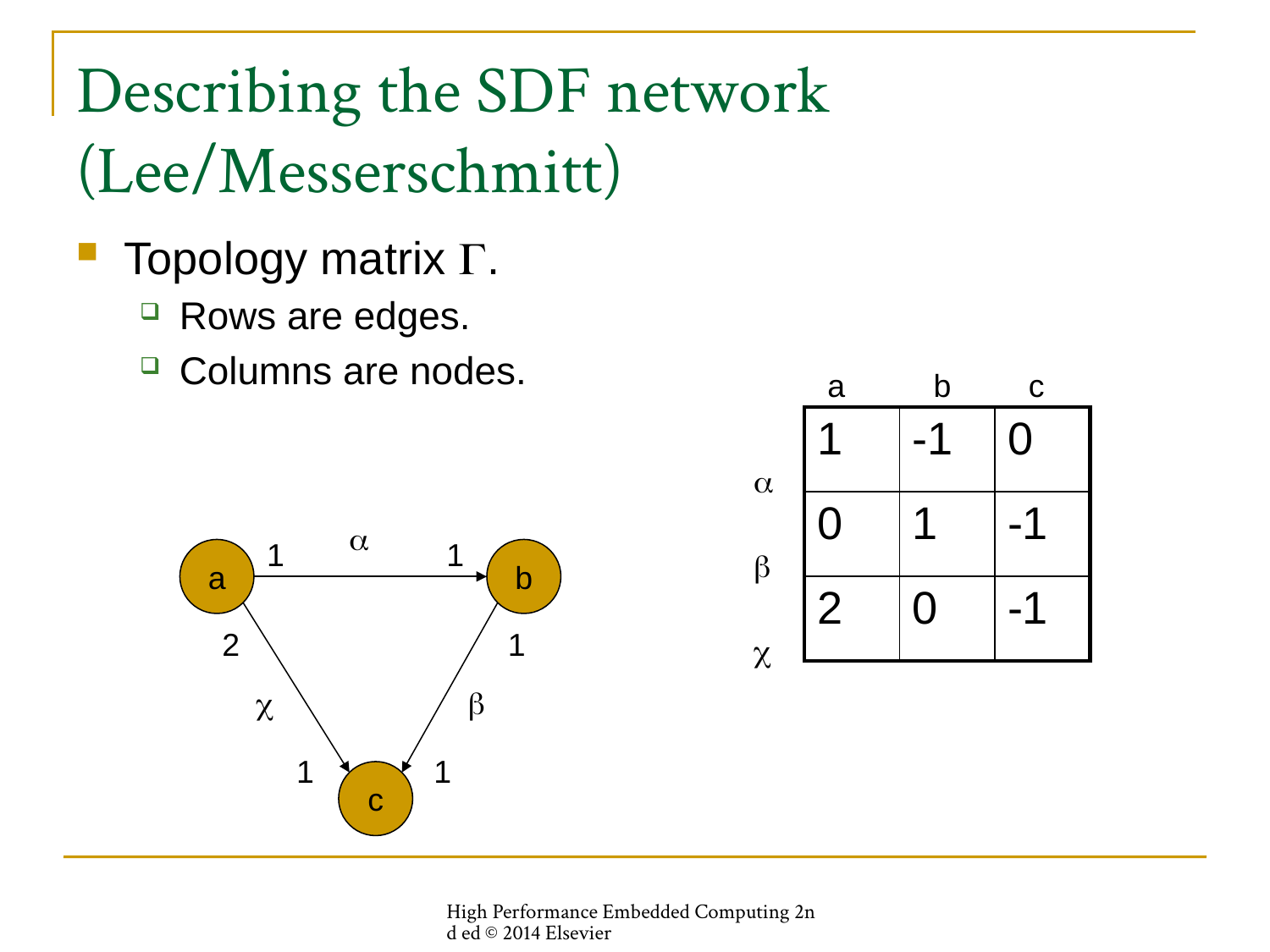

# Describing the SDF network (Lee/Messerschmitt)
Topology matrix Γ.
Rows are edges.
Columns are nodes.
a
b
c
| 1 | -1 | 0 |
| --- | --- | --- |
| 0 | 1 | -1 |
| 2 | 0 | -1 |
α
α
1
1
a
b
β
2
1
χ
χ
β
1
1
c
High Performance Embedded Computing 2nd ed © 2014 Elsevier